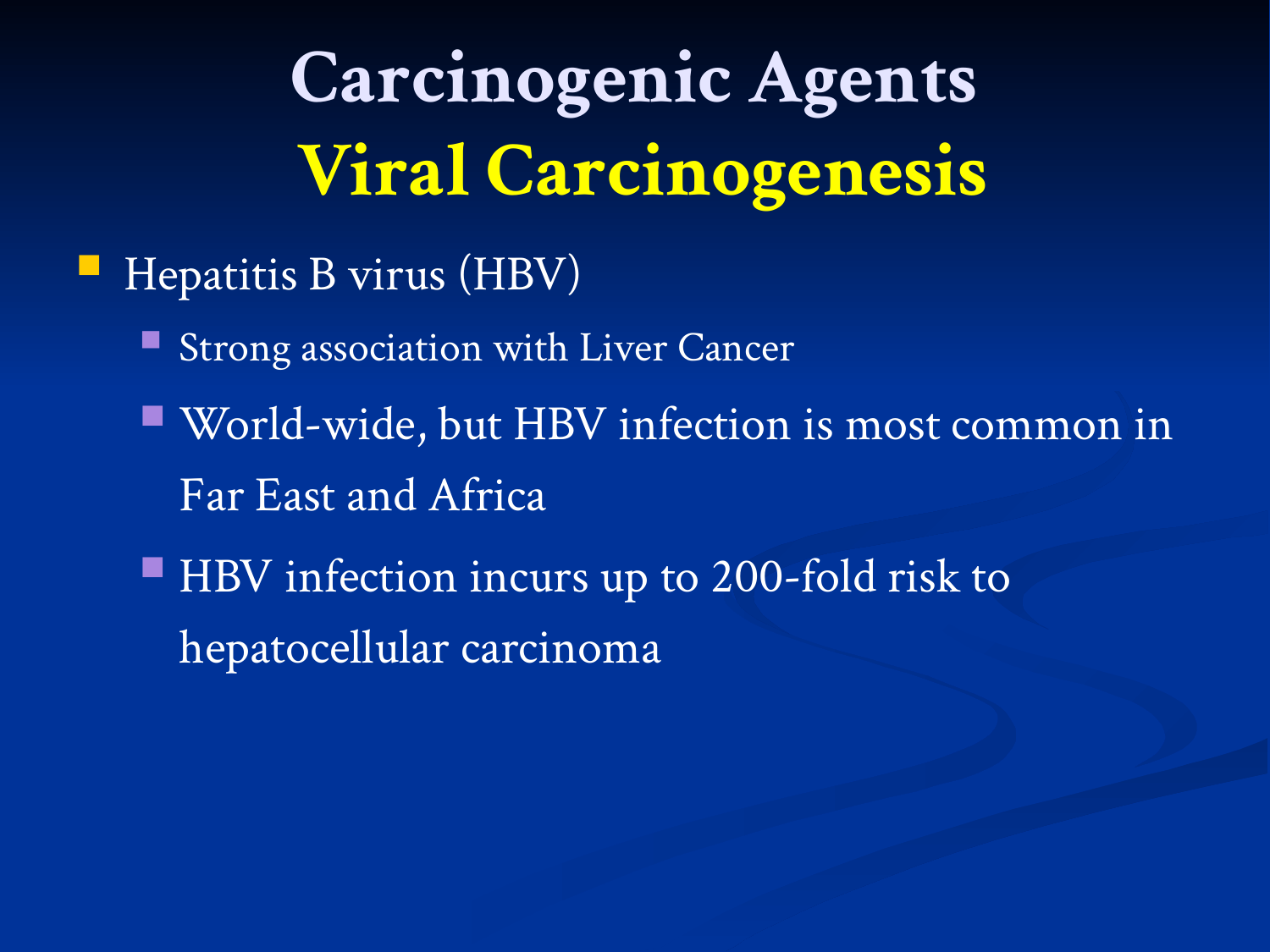

# Carcinogenic Agents Viral Carcinogenesis
Hepatitis B virus (HBV)
Strong association with Liver Cancer
World-wide, but HBV infection is most common in Far East and Africa
HBV infection incurs up to 200-fold risk to hepatocellular carcinoma